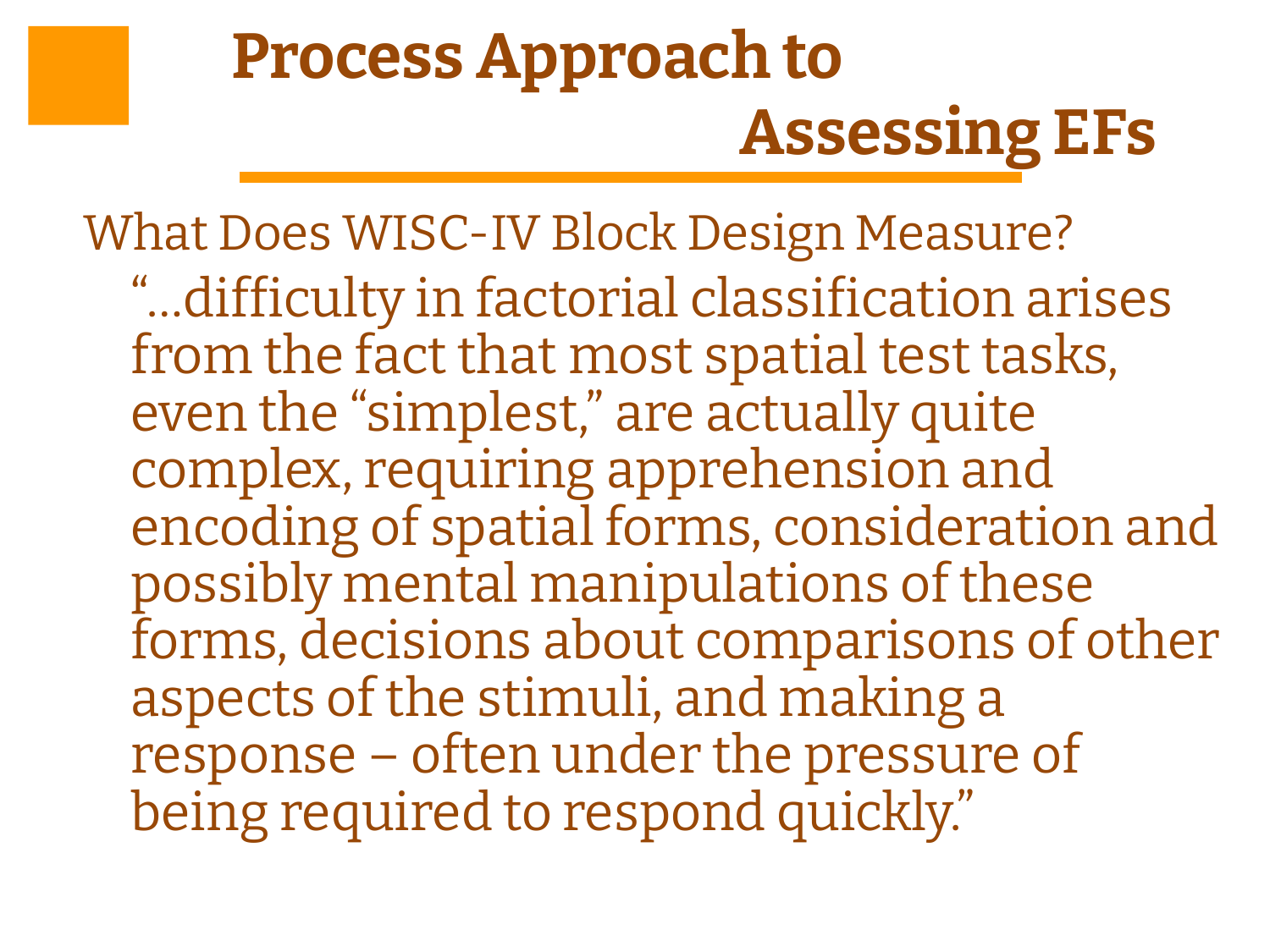

# Process Approach to Assessing EFs
What Does WISC-IV Block Design Measure?
	“…difficulty in factorial classification arises from the fact that most spatial test tasks, even the “simplest,” are actually quite complex, requiring apprehension and encoding of spatial forms, consideration and possibly mental manipulations of these forms, decisions about comparisons of other aspects of the stimuli, and making a response – often under the pressure of being required to respond quickly.”